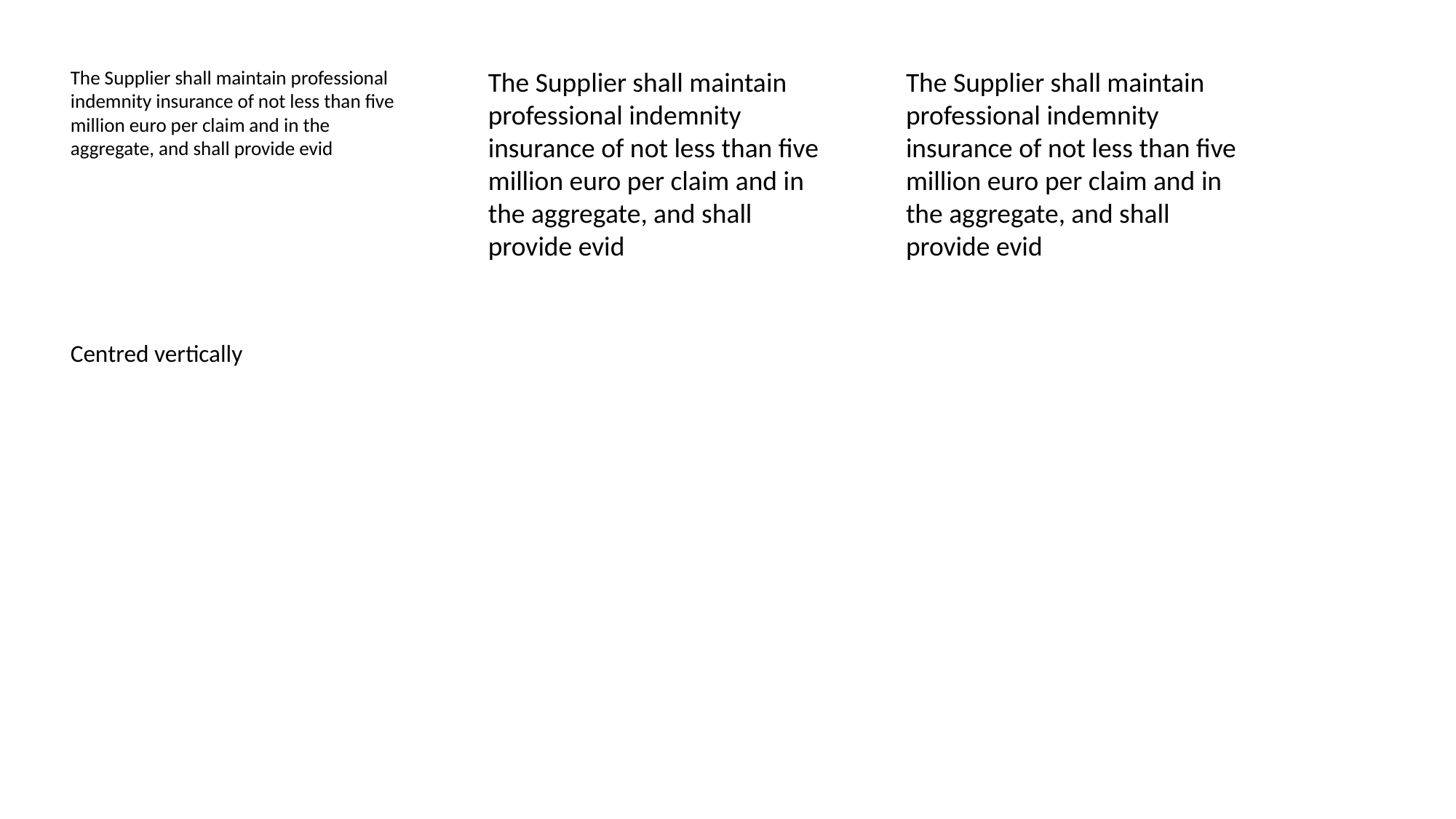

The Supplier shall maintain professional indemnity insurance of not less than five million euro per claim and in the aggregate, and shall provide evid
The Supplier shall maintain professional indemnity insurance of not less than five million euro per claim and in the aggregate, and shall provide evid
The Supplier shall maintain professional indemnity insurance of not less than five million euro per claim and in the aggregate, and shall provide evid
Centred vertically